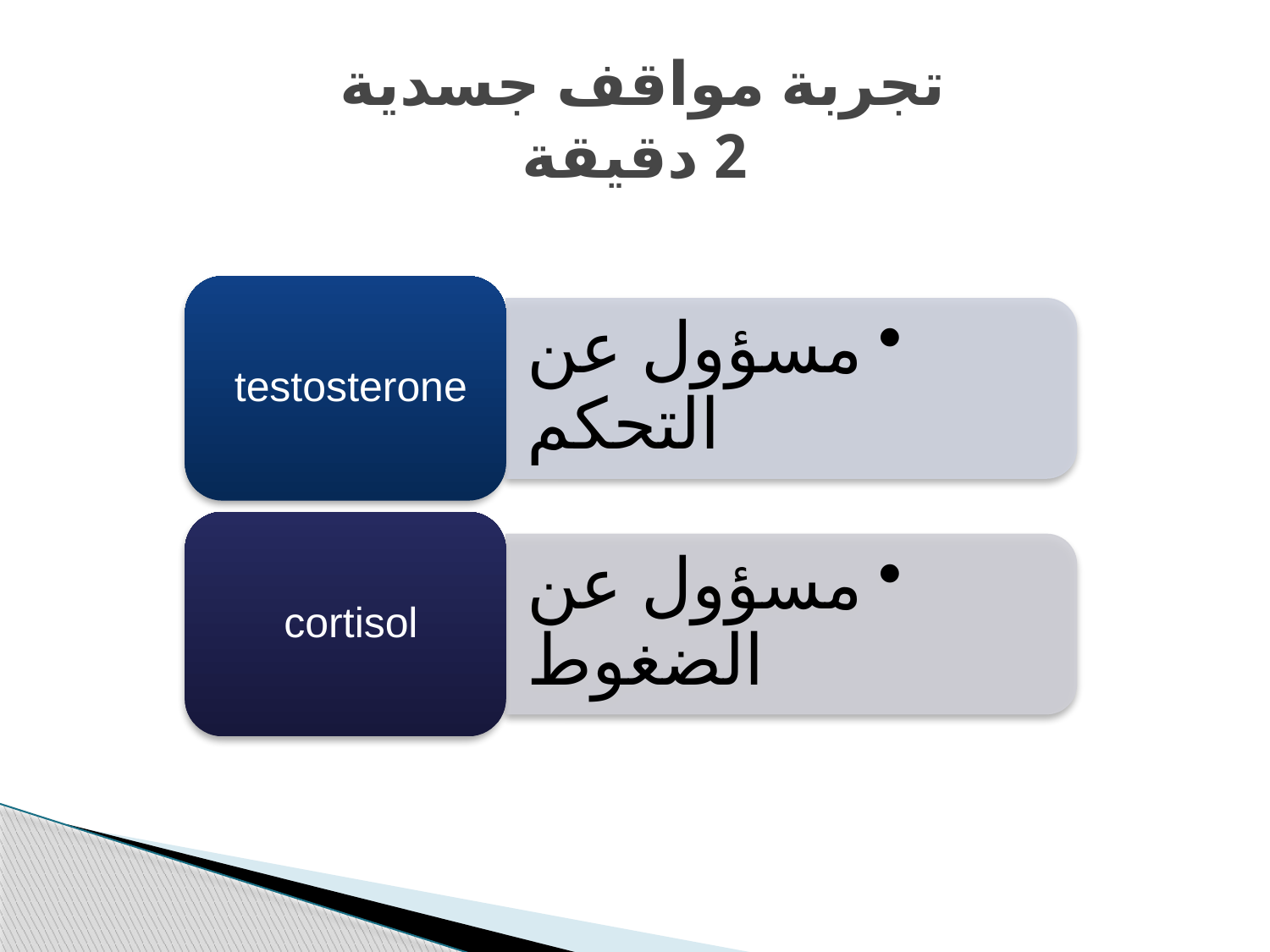

# تجربة مواقف جسدية 2 دقيقة
مسؤول عن التحكم
testosterone
مسؤول عن الضغوط
cortisol